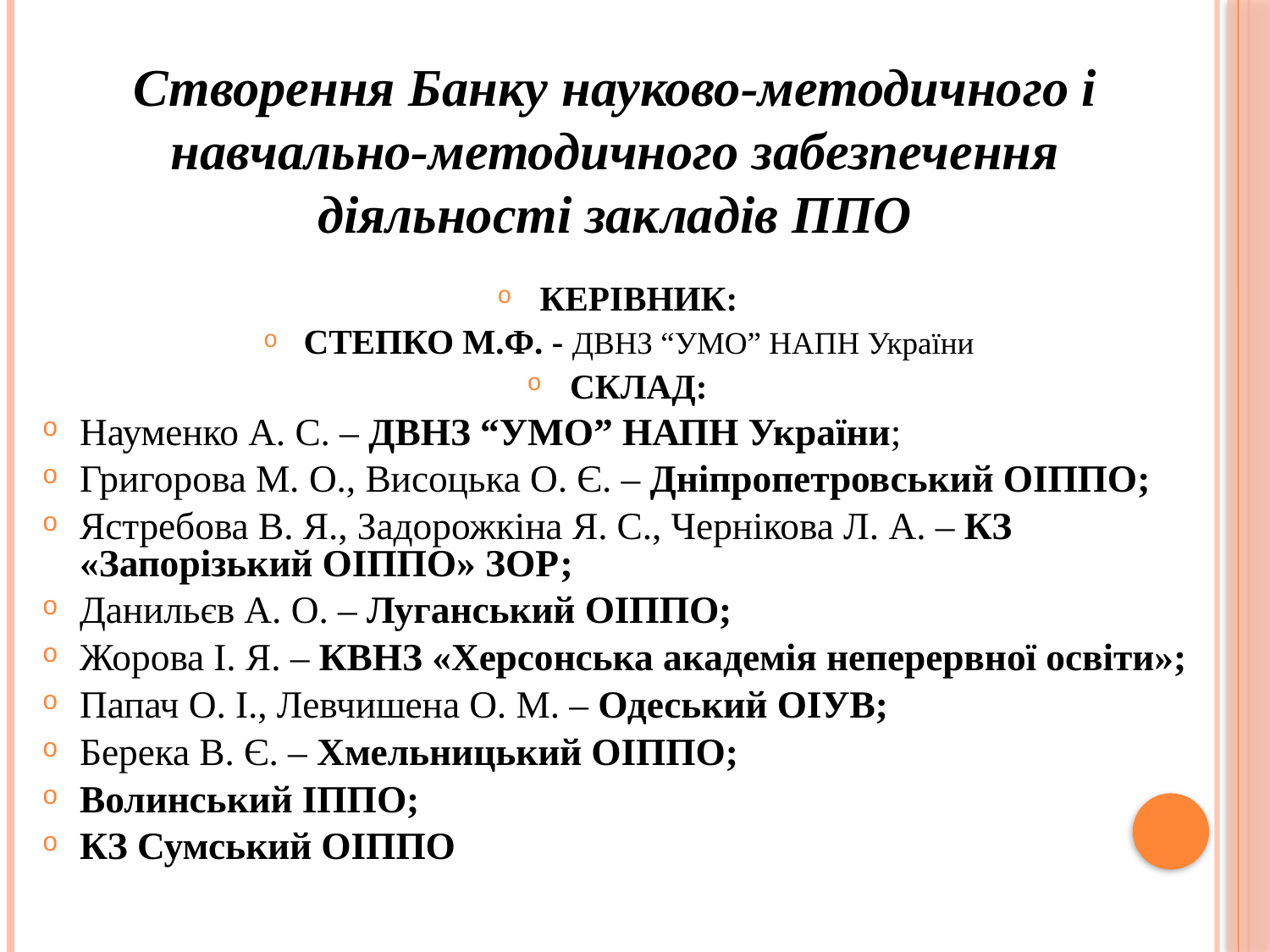

Створення Банку науково-методичного і навчально-методичного забезпечення діяльності закладів ППО
Здійснення  моніторингу  якості  післядипломної освіти регіону
КЕРІВНИК:
СТЕПКО М.Ф. - ДВНЗ “УМО” НАПН України
СКЛАД:
Науменко А. С. – ДВНЗ “УМО” НАПН України;
Григорова М. О., Висоцька О. Є. – Дніпропетровський ОІППО;
Ястребова В. Я., Задорожкіна Я. С., Чернікова Л. А. – КЗ «Запорізький ОІППО» ЗОР;
Данильєв А. О. – Луганський ОІППО;
Жорова І. Я. – КВНЗ «Херсонська академія неперервної освіти»;
Папач О. І., Левчишена О. М. – Одеський ОІУВ;
Берека В. Є. – Хмельницький ОІППО;
Волинський ІППО;
КЗ Сумський ОІППО